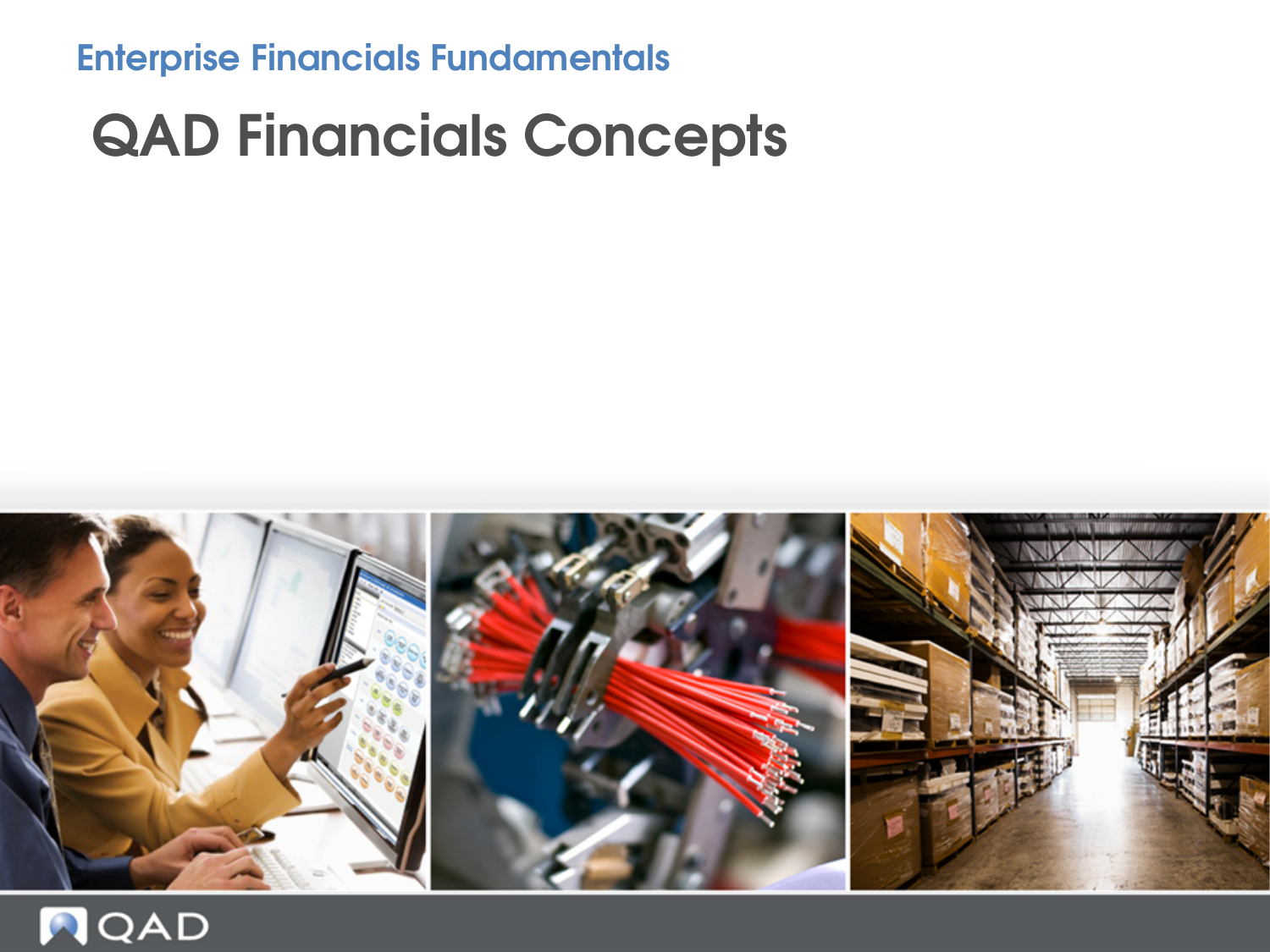

Enterprise Financials Fundamentals
# QAD Financials Concepts